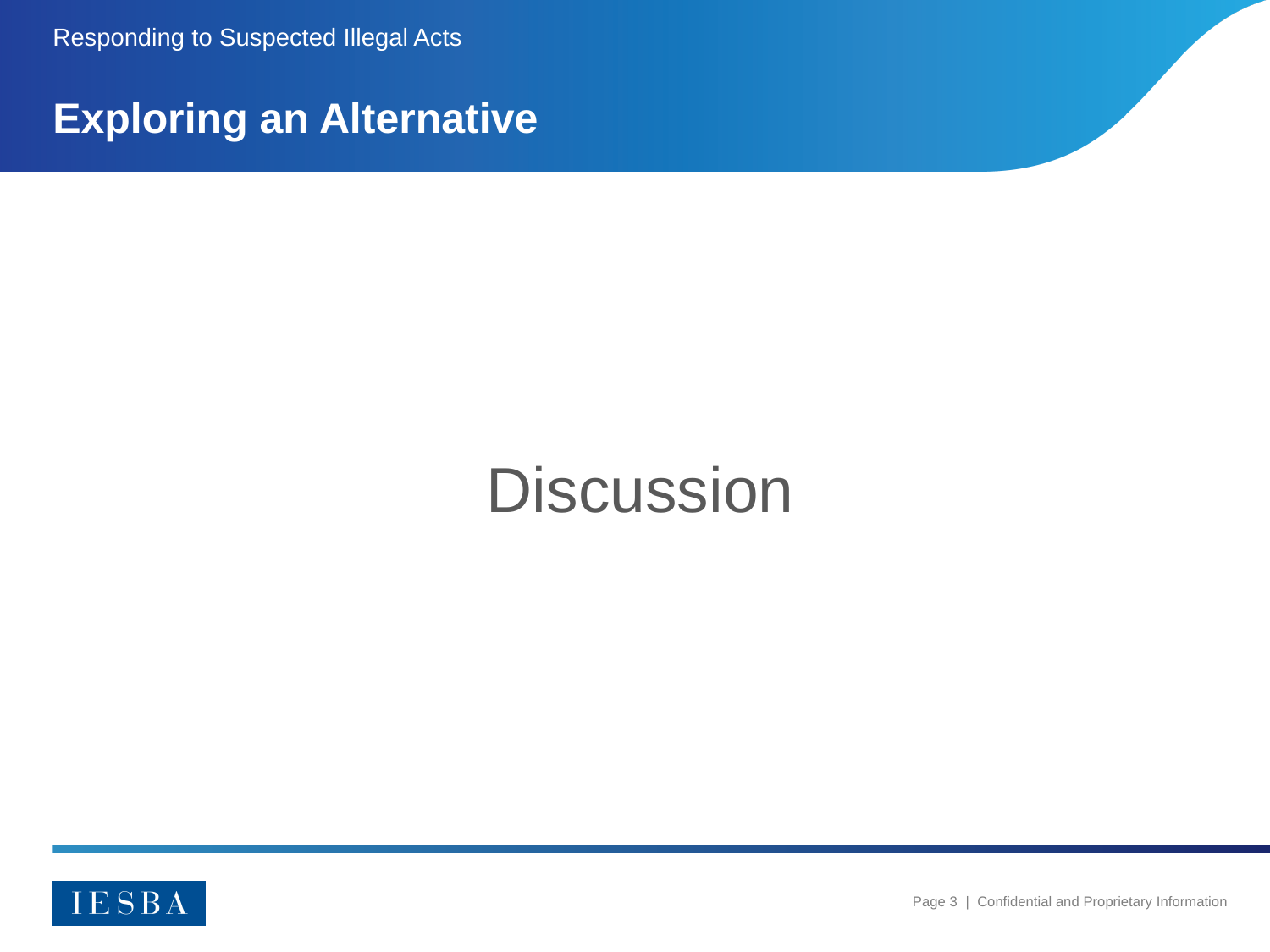

Responding to Suspected Illegal Acts

# Exploring an Alternative

Discussion